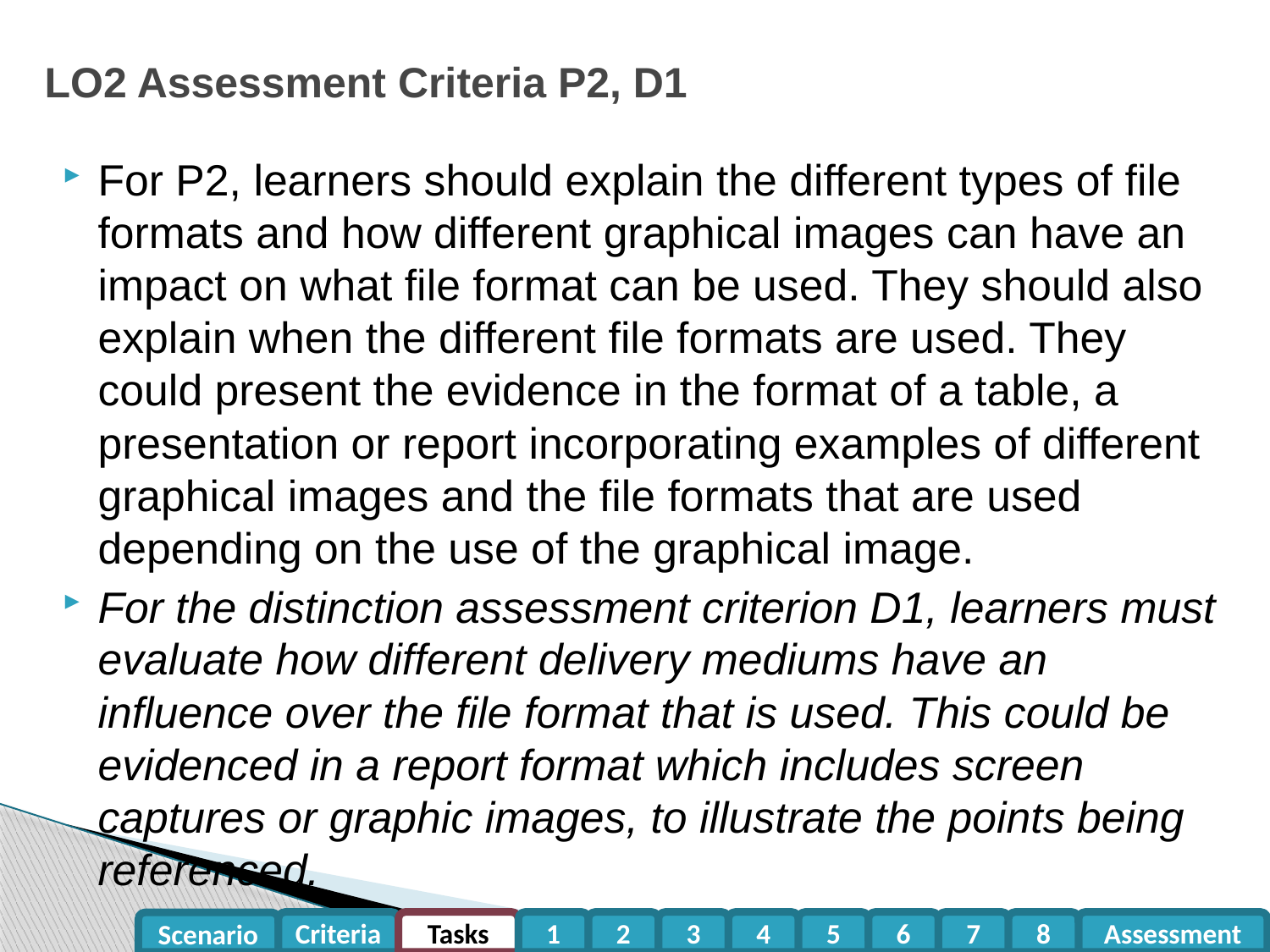

# LO2 Assessment Criteria P2, D1
For P2, learners should explain the different types of file formats and how different graphical images can have an impact on what file format can be used. They should also explain when the different file formats are used. They could present the evidence in the format of a table, a presentation or report incorporating examples of different graphical images and the file formats that are used depending on the use of the graphical image.
For the distinction assessment criterion D1, learners must evaluate how different delivery mediums have an influence over the file format that is used. This could be evidenced in a report format which includes screen captures or graphic images, to illustrate the points being referenced.
Criteria
Tasks
1
2
3
4
5
6
7
8
Assessment
Scenario